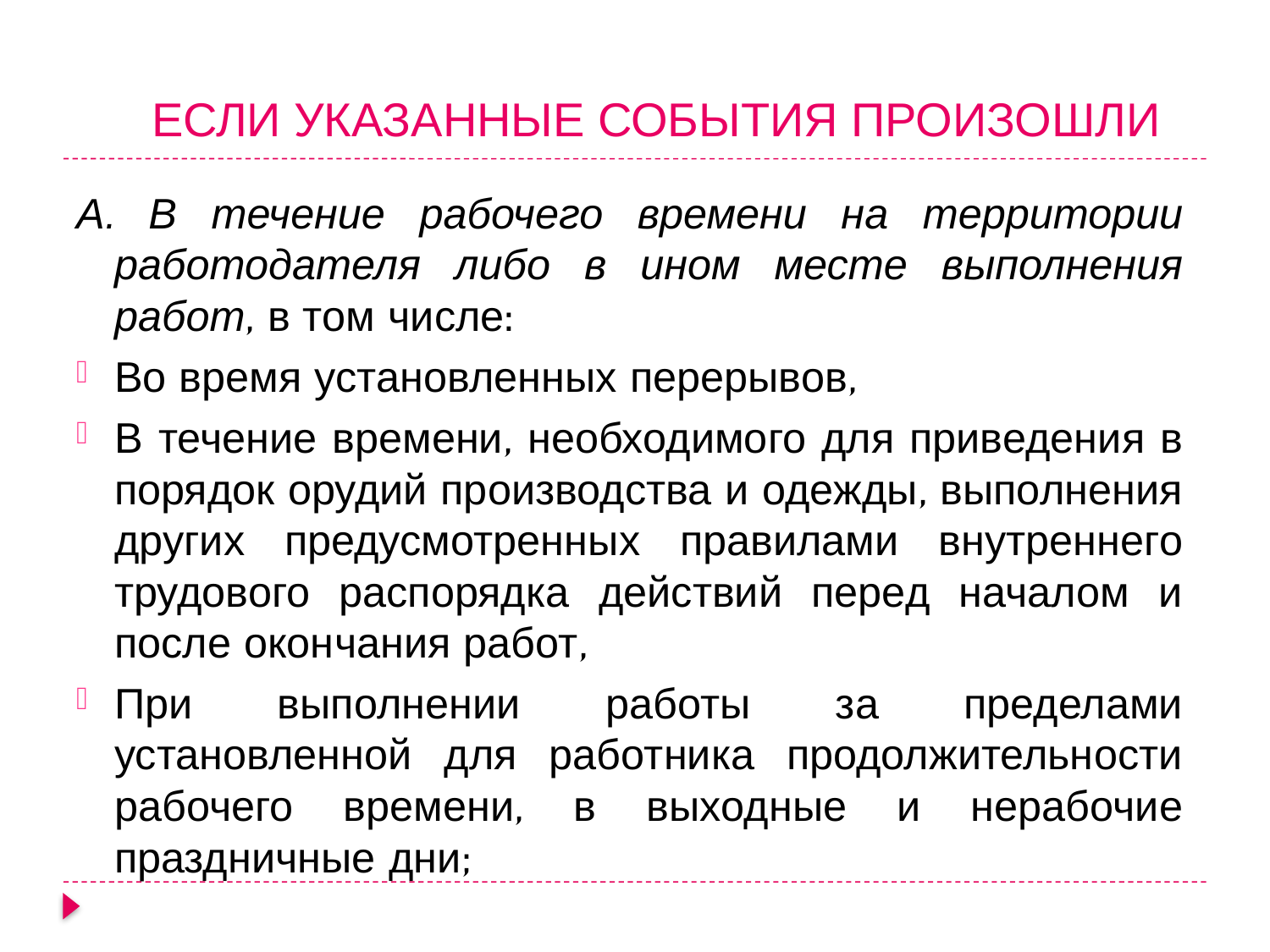

# ЕСЛИ УКАЗАННЫЕ СОБЫТИЯ ПРОИЗОШЛИ
А. В течение рабочего времени на территории работодателя либо в ином месте выполнения работ, в том числе:
Во время установленных перерывов,
В течение времени, необходимого для приведения в порядок орудий производства и одежды, выполнения других предусмотренных правилами внутреннего трудового распорядка действий перед началом и после окончания работ,
При выполнении работы за пределами установленной для работника продолжительности рабочего времени, в выходные и нерабочие праздничные дни;